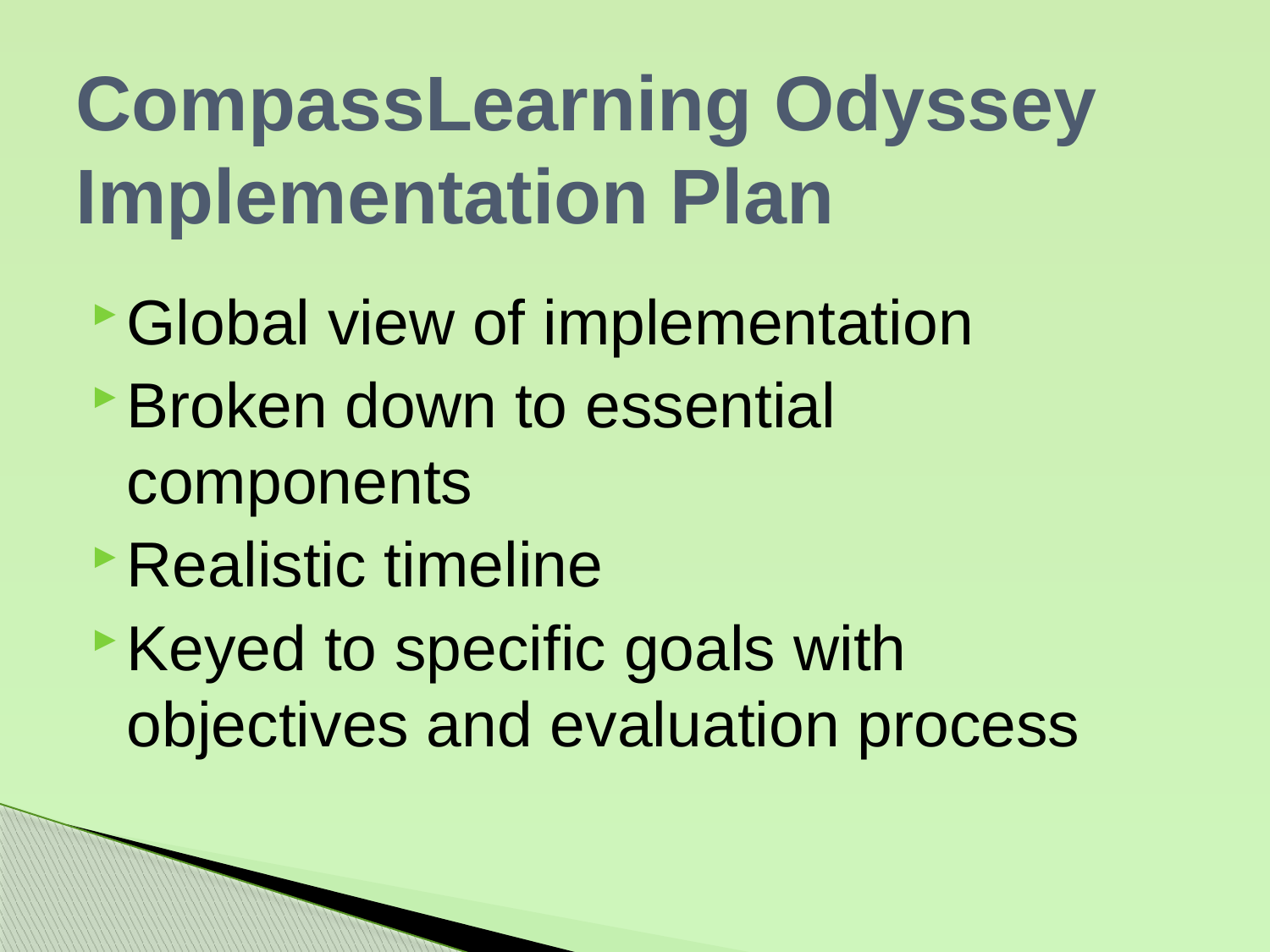

# CompassLearning Odyssey Implementation Plan
Global view of implementation
Broken down to essential components
Realistic timeline
Keyed to specific goals with objectives and evaluation process